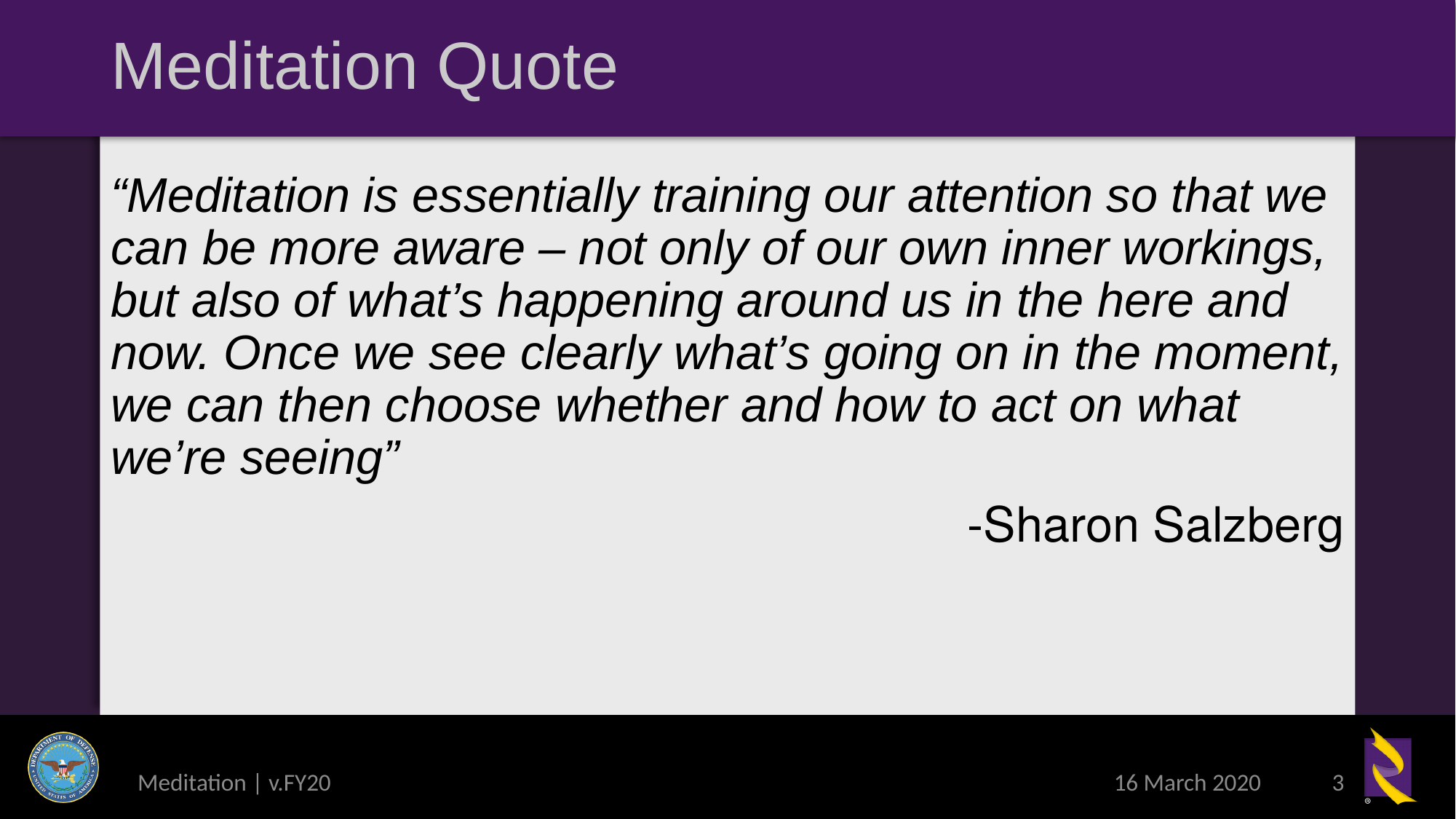

# Meditation Quote
“Meditation is essentially training our attention so that we can be more aware – not only of our own inner workings, but also of what’s happening around us in the here and now. Once we see clearly what’s going on in the moment, we can then choose whether and how to act on what we’re seeing”
-Sharon Salzberg
Meditation | v.FY20
16 March 2020
3